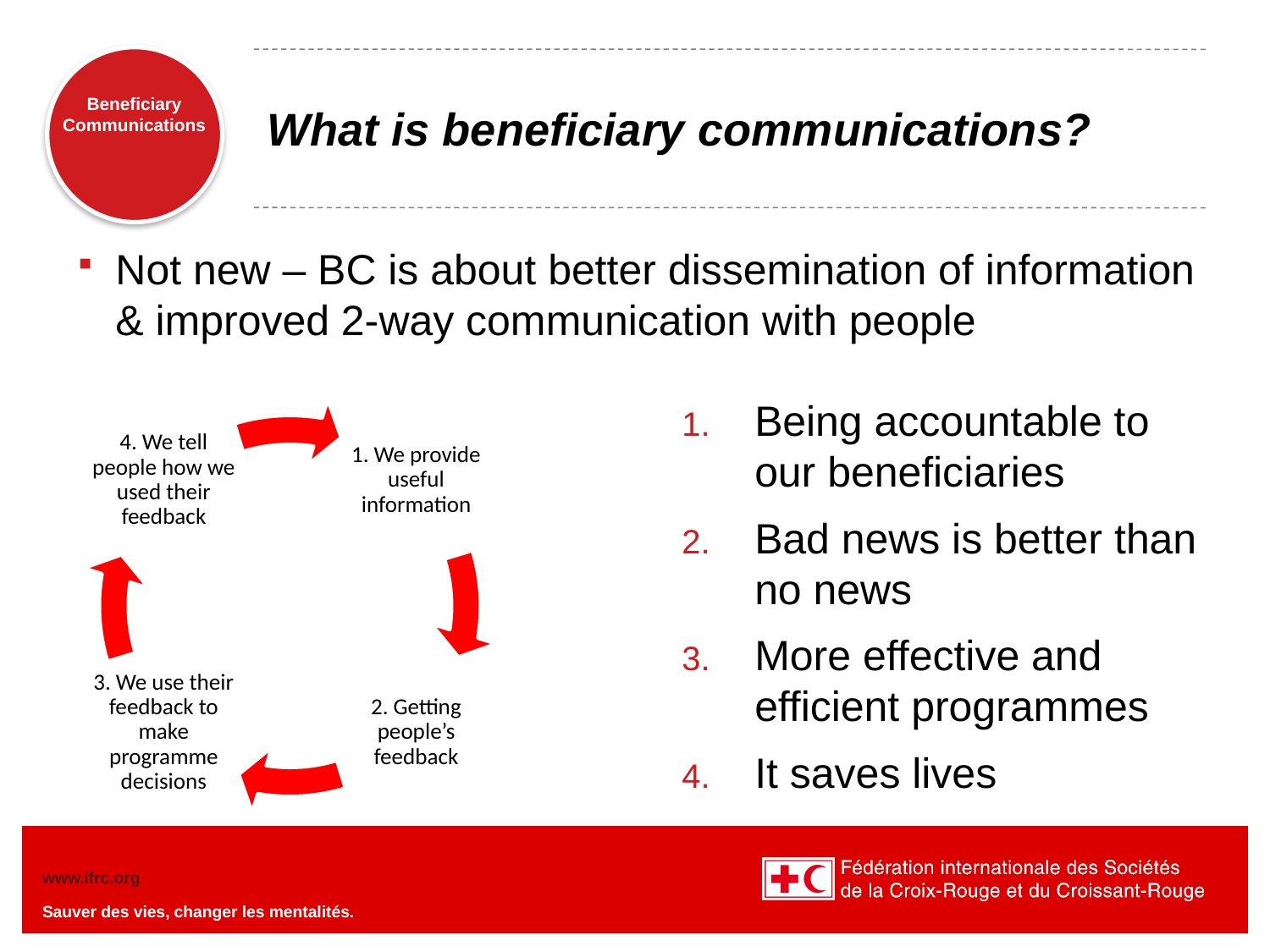

# What is beneficiary communications?
Not new – BC is about better dissemination of information & improved 2-way communication with people

Being accountable to our beneficiaries
Bad news is better than no news
More effective and efficient programmes
It saves lives

1. We provide useful information
2. Getting people’s feedback
3. We use their feedback to make programme decisions
4. We tell people how we used their feedback